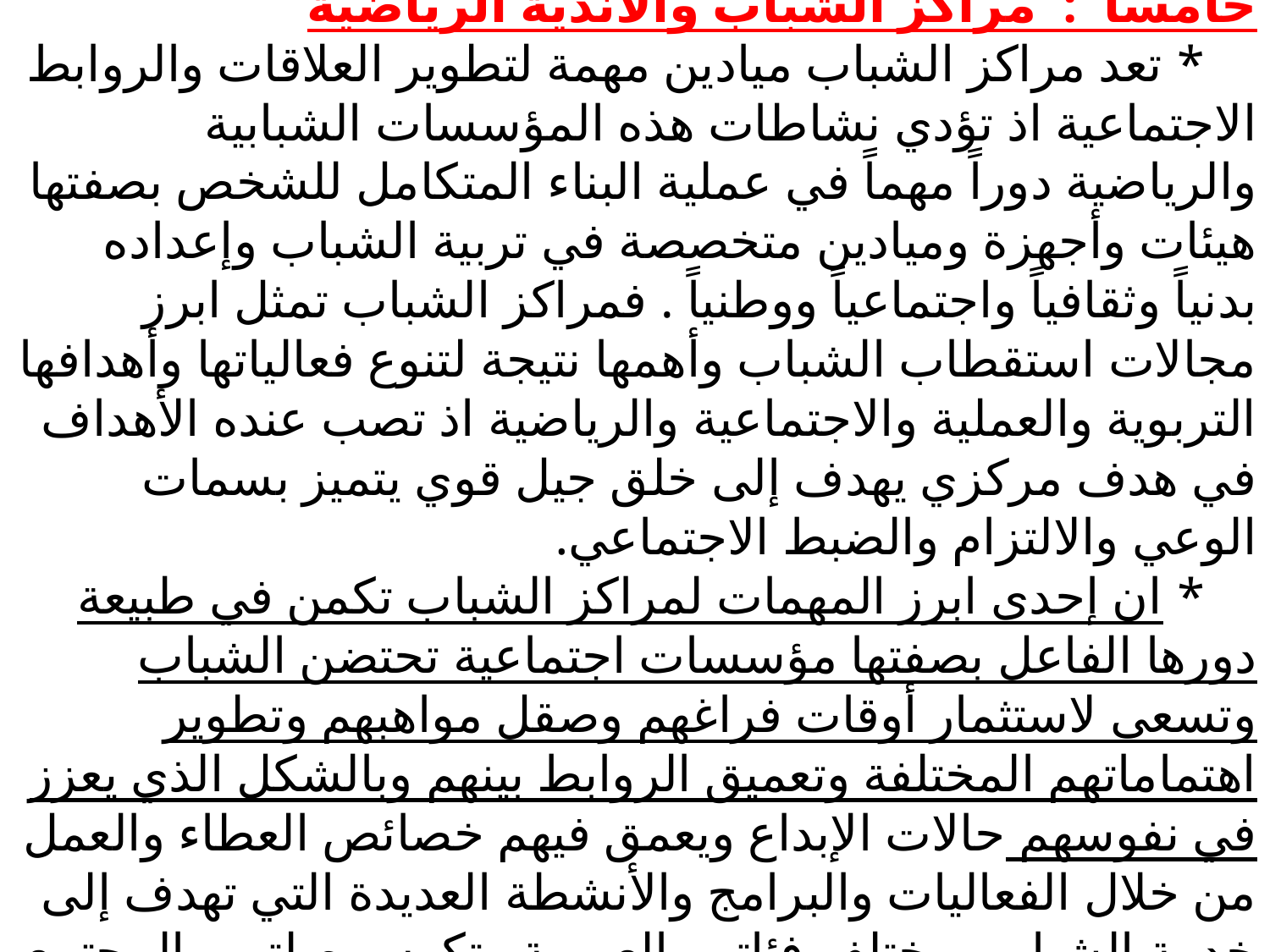

# خامساً  :  مراكز الشباب والأندية الرياضية * تعد مراكز الشباب ميادين مهمة لتطوير العلاقات والروابط الاجتماعية اذ تؤدي نشاطات هذه المؤسسات الشبابية والرياضية دوراً مهماً في عملية البناء المتكامل للشخص بصفتها هيئات وأجهزة وميادين متخصصة في تربية الشباب وإعداده بدنياً وثقافياً واجتماعياً ووطنياً . فمراكز الشباب تمثل ابرز مجالات استقطاب الشباب وأهمها نتيجة لتنوع فعالياتها وأهدافها التربوية والعملية والاجتماعية والرياضية اذ تصب عنده الأهداف في هدف مركزي يهدف إلى خلق جيل قوي يتميز بسمات الوعي والالتزام والضبط الاجتماعي. * ان إحدى ابرز المهمات لمراكز الشباب تكمن في طبيعة دورها الفاعل بصفتها مؤسسات اجتماعية تحتضن الشباب وتسعى لاستثمار أوقات فراغهم وصقل مواهبهم وتطوير اهتماماتهم المختلفة وتعميق الروابط بينهم وبالشكل الذي يعزز في نفوسهم حالات الإبداع ويعمق فيهم خصائص العطاء والعمل من خلال الفعاليات والبرامج والأنشطة العديدة التي تهدف إلى خدمة الشباب بمختلف فئاتهم العمرية وتكرس صلتهم بالمجتمع.